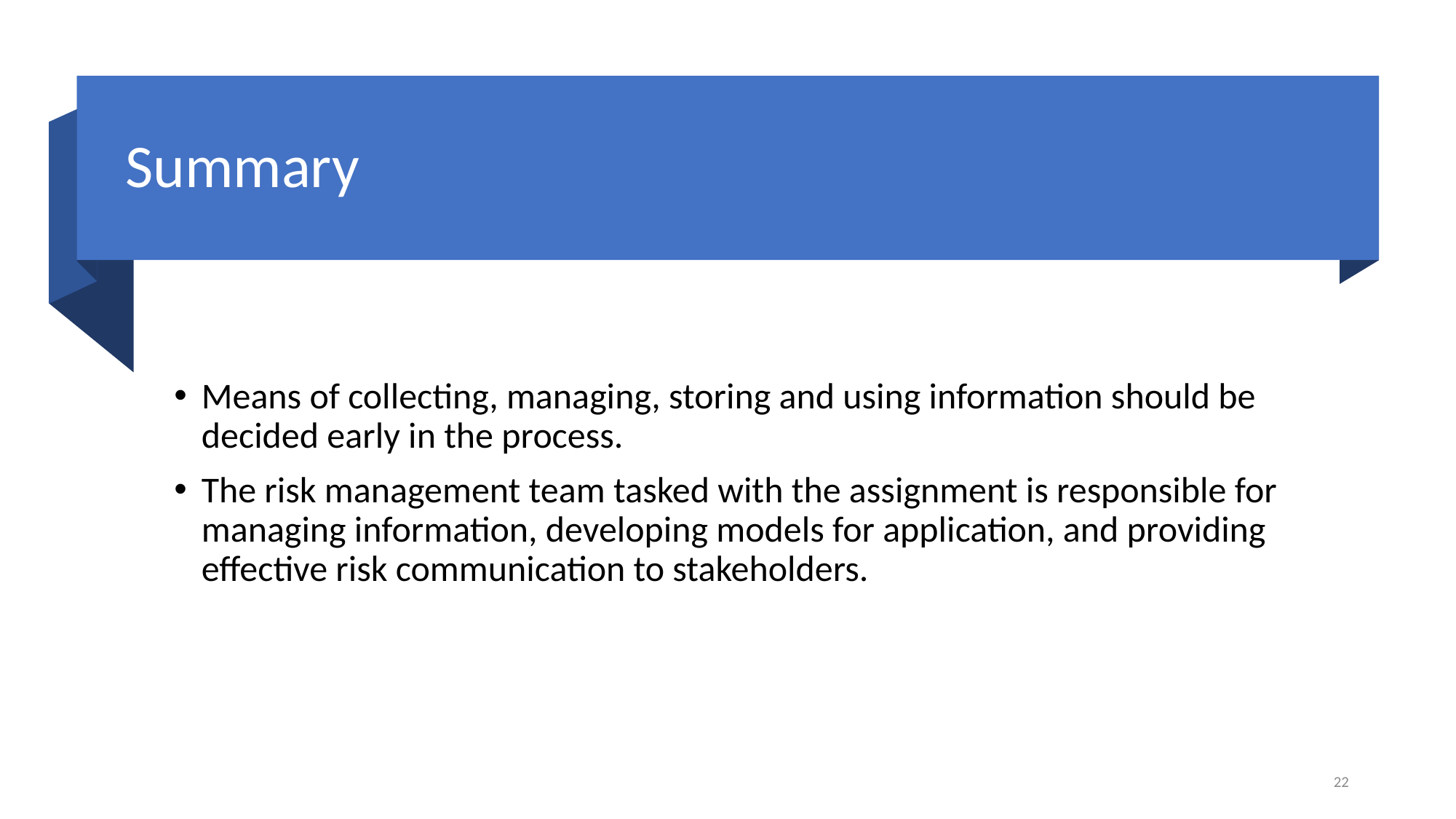

# Summary

Means of collecting, managing, storing and using information should be decided early in the process.
The risk management team tasked with the assignment is responsible for managing information, developing models for application, and providing effective risk communication to stakeholders.

22